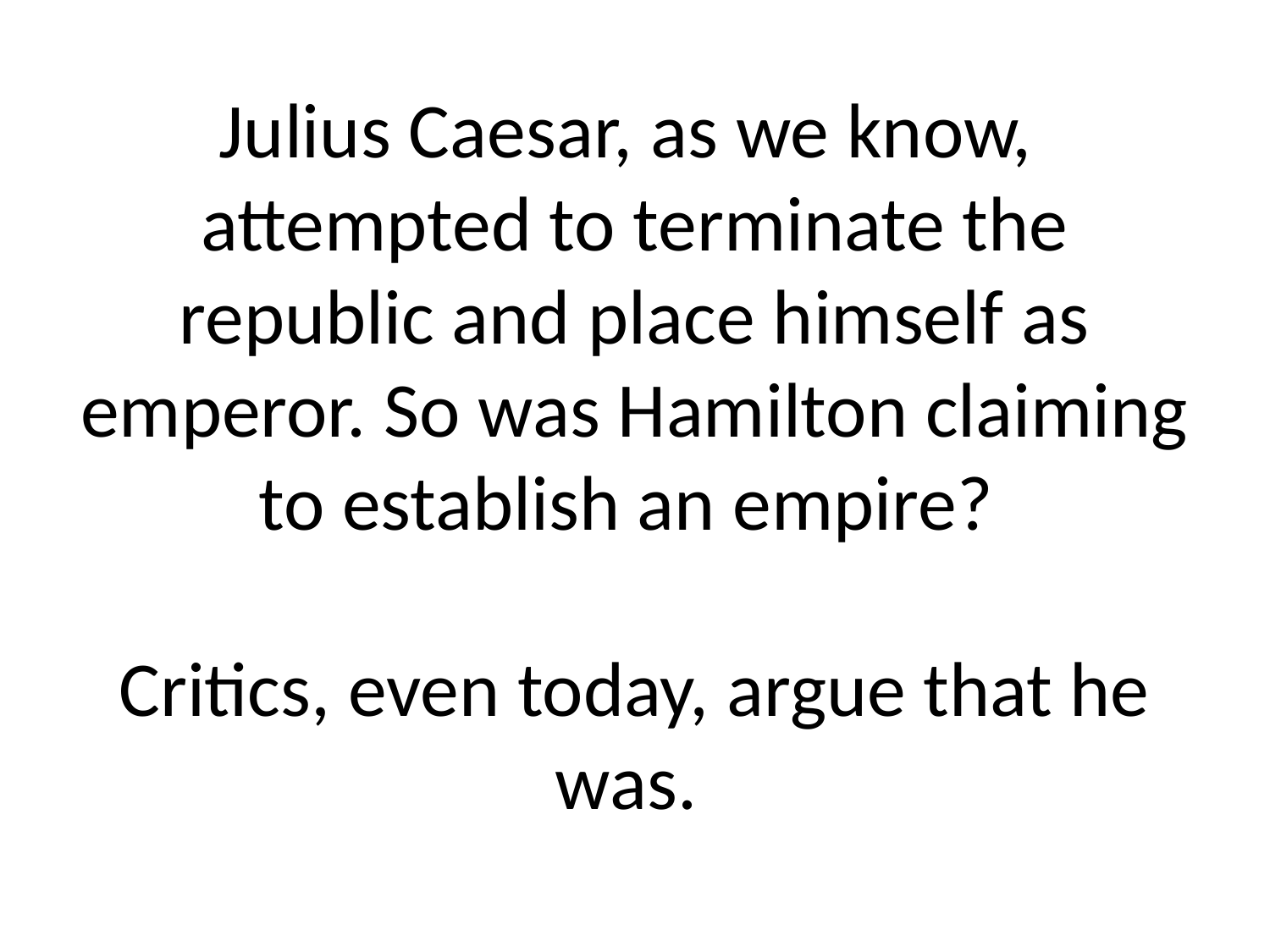

# Julius Caesar, as we know,  attempted to terminate the republic and place himself as emperor. So was Hamilton claiming to establish an empire? Critics, even today, argue that he was.